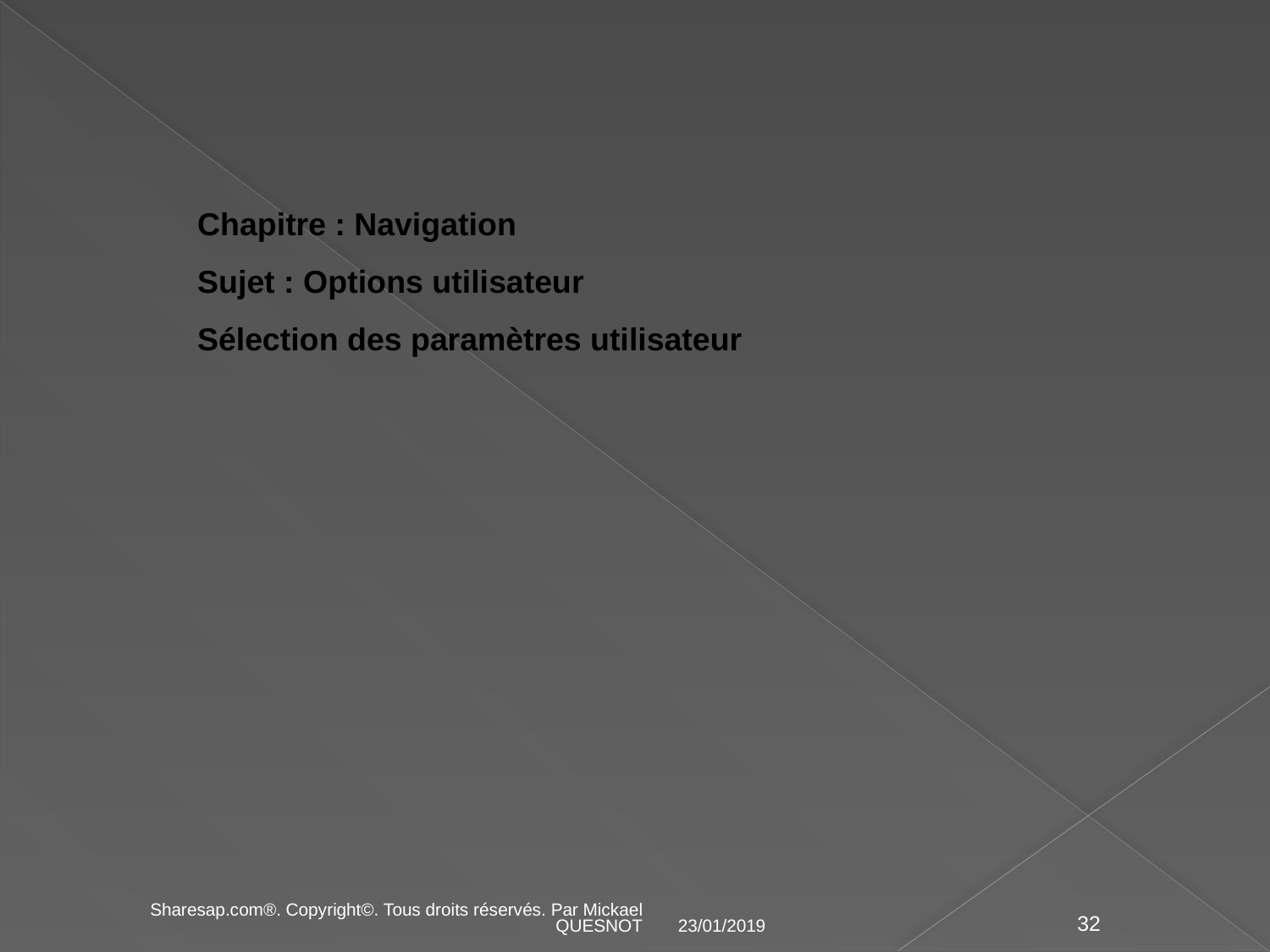

Chapitre : Navigation

Sujet : Options utilisateur

Sélection des paramètres utilisateur
23/01/2019
32
Sharesap.com®. Copyright©. Tous droits réservés. Par Mickael QUESNOT